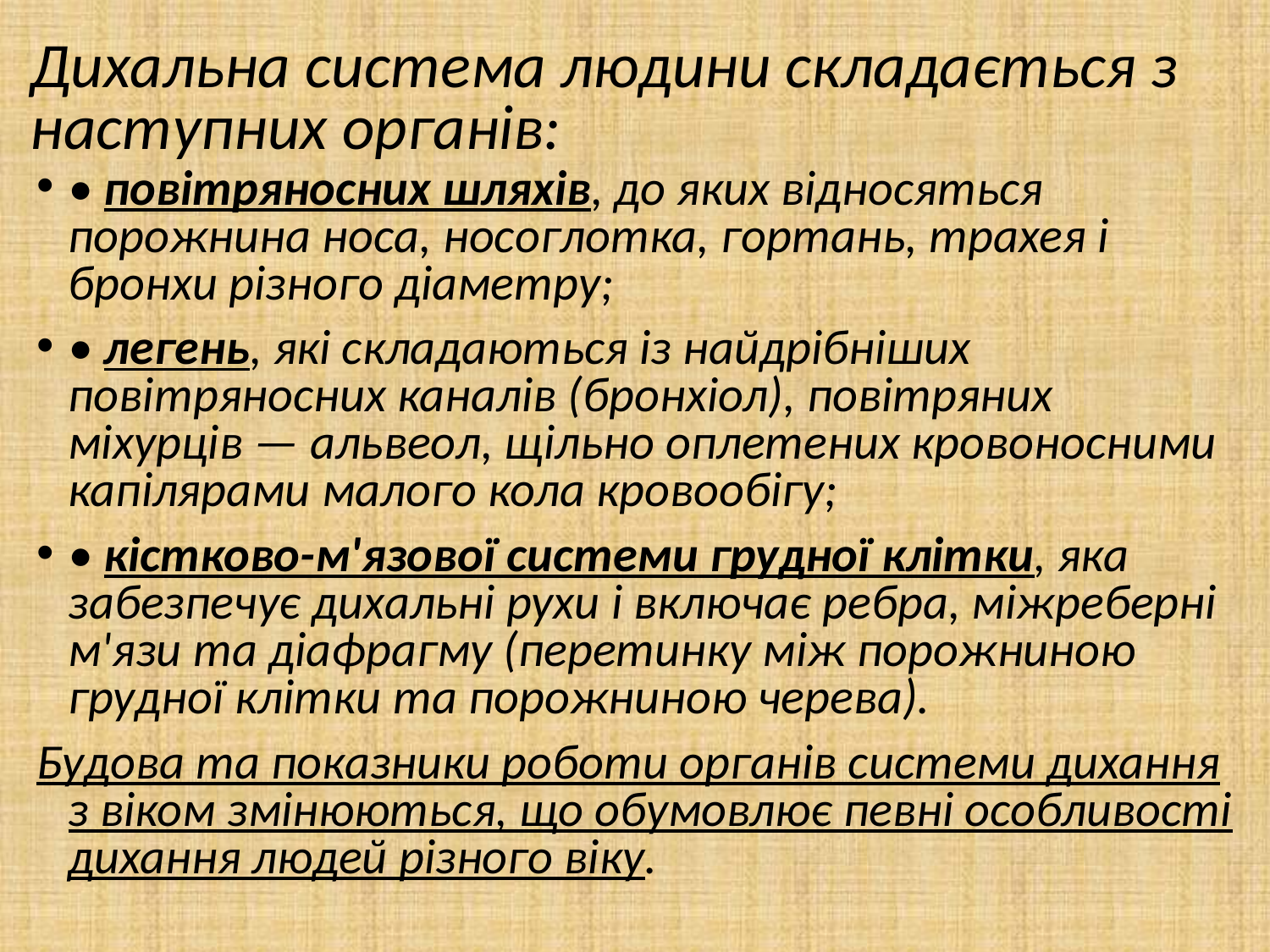

# Дихальна система людини складається з наступних органів:
• повітряносних шляхів, до яких відносяться порожнина носа, носоглотка, гортань, трахея і бронхи різного діаметру;
• легень, які складаються із найдрібніших повітряносних каналів (бронхіол), повітряних міхурців — альвеол, щільно оплетених кровоносними капілярами малого кола кровообігу;
• кістково-м'язової системи грудної клітки, яка забезпечує дихальні рухи і включає ребра, міжреберні м'язи та діафрагму (перетинку між порожниною грудної клітки та порожниною черева).
Будова та показники роботи органів системи дихання з віком змінюються, що обумовлює певні особливості дихання людей різного віку.